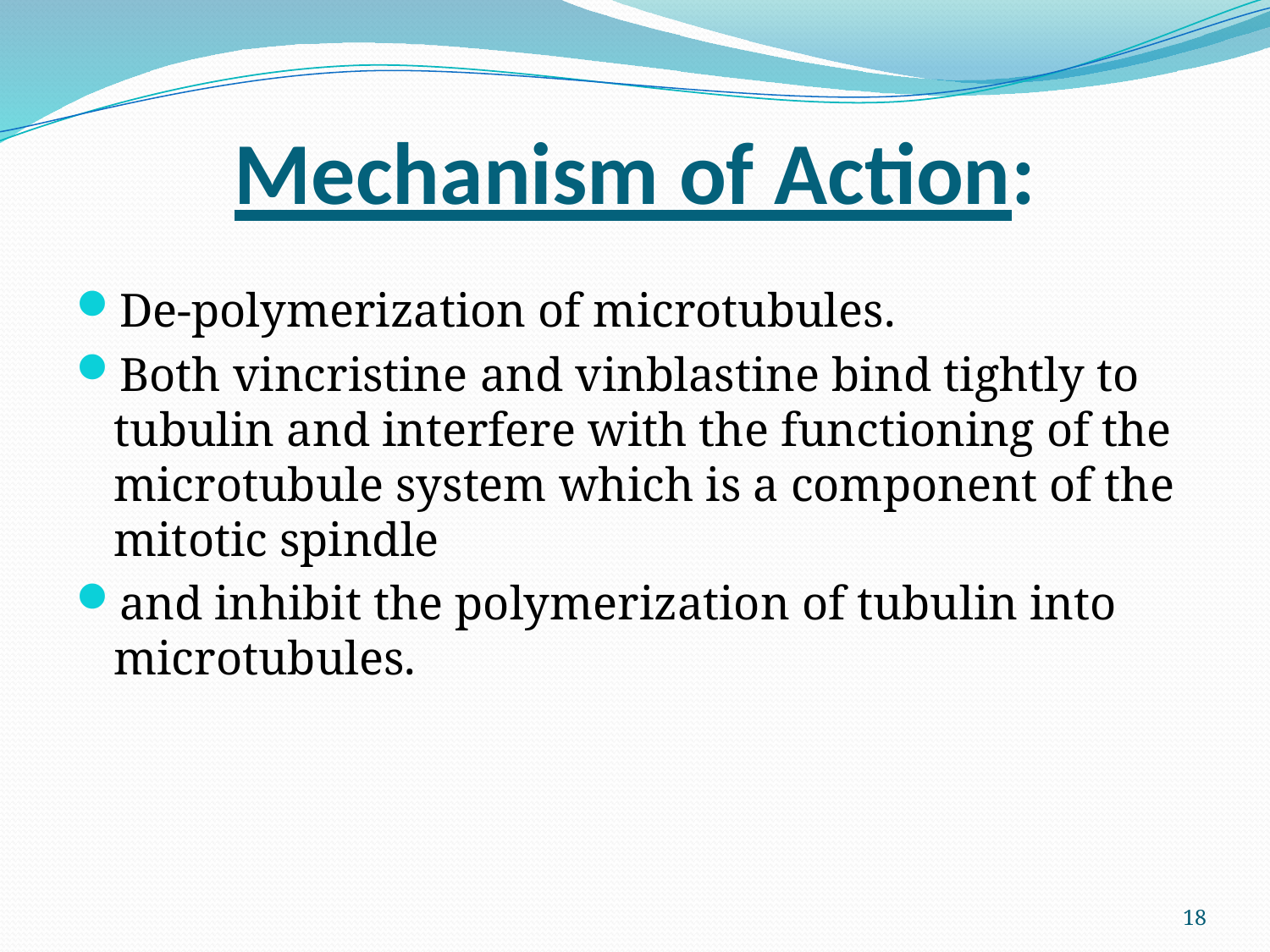

# Mechanism of Action:
De-polymerization of microtubules.
Both vincristine and vinblastine bind tightly to tubulin and interfere with the functioning of the microtubule system which is a component of the mitotic spindle
and inhibit the polymerization of tubulin into microtubules.

18